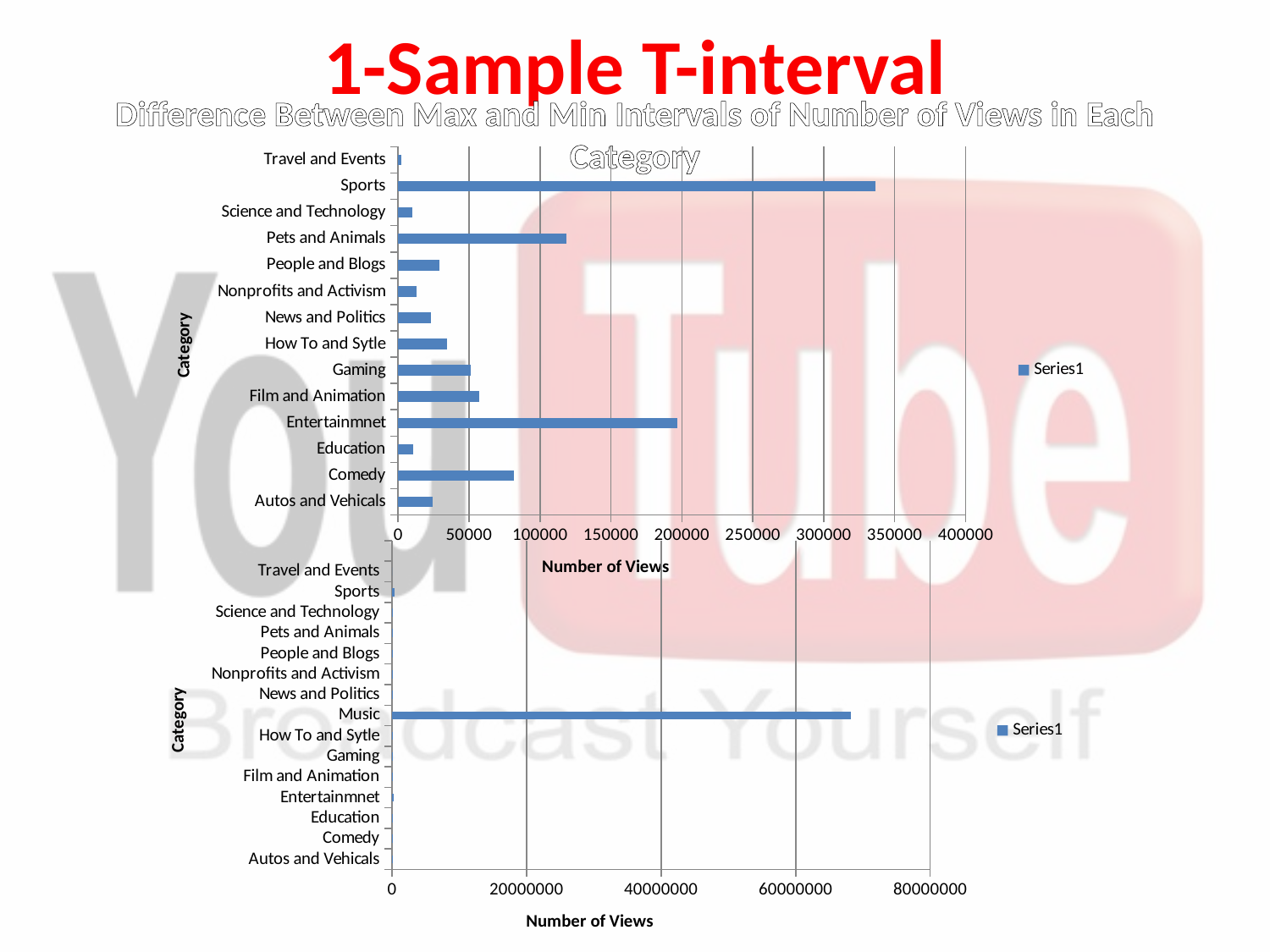

1-Sample T-interval
Difference Between Max and Min Intervals of Number of Views in Each Category

### Chart

| Category |  |
|---|---|
| Autos and Vehicals | 24378.37 |
| Comedy | 81780.41199999997 |
| Education | 10718.484200000004 |
| Entertainmnet | 196644.3 |
| Film and Animation | 57013.0 |
| Gaming | 51417.0 |
| How To and Sytle | 34371.6 |
| News and Politics | 22961.8 |
| Nonprofits and Activism | 13292.56 |
| People and Blogs | 28894.2 |
| Pets and Animals | 118808.93999999999 |
| Science and Technology | 10168.1 |
| Sports | 336338.4 |
| Travel and Events | 2124.578 |

### Chart

| Category |  |
|---|---|
| Autos and Vehicals | 24378.37 |
| Comedy | 81780.41199999997 |
| Education | 10718.484200000004 |
| Entertainmnet | 196644.3 |
| Film and Animation | 57013.0 |
| Gaming | 51417.0 |
| How To and Sytle | 34371.6 |
| Music | 68225100.0 |
| News and Politics | 22961.8 |
| Nonprofits and Activism | 13292.56 |
| People and Blogs | 28894.2 |
| Pets and Animals | 118808.93999999999 |
| Science and Technology | 10168.1 |
| Sports | 336338.4 |
| Travel and Events | 2124.578 |